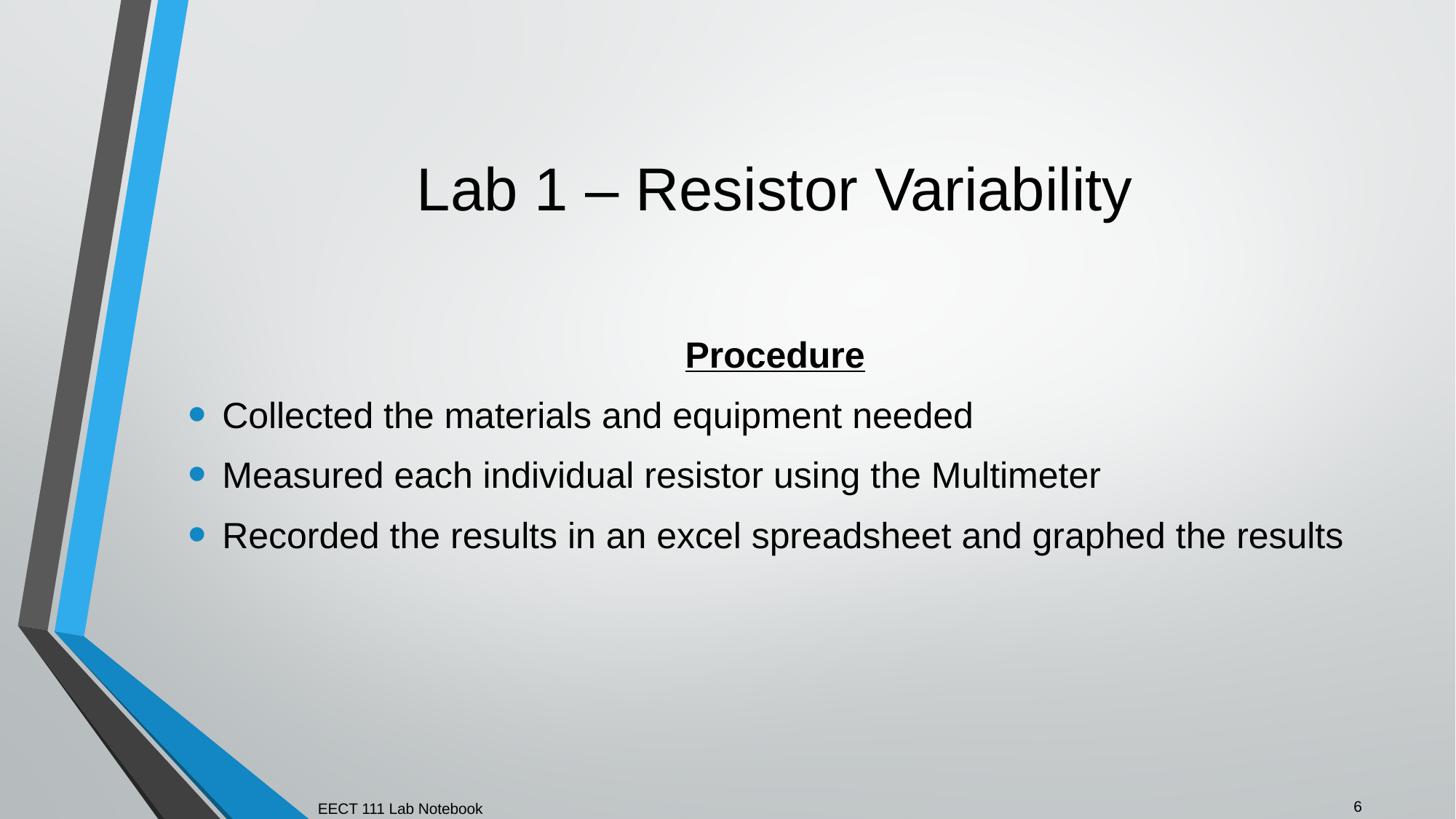

# Lab 1 – Resistor Variability
Procedure
Collected the materials and equipment needed
Measured each individual resistor using the Multimeter
Recorded the results in an excel spreadsheet and graphed the results
6
EECT 111 Lab Notebook